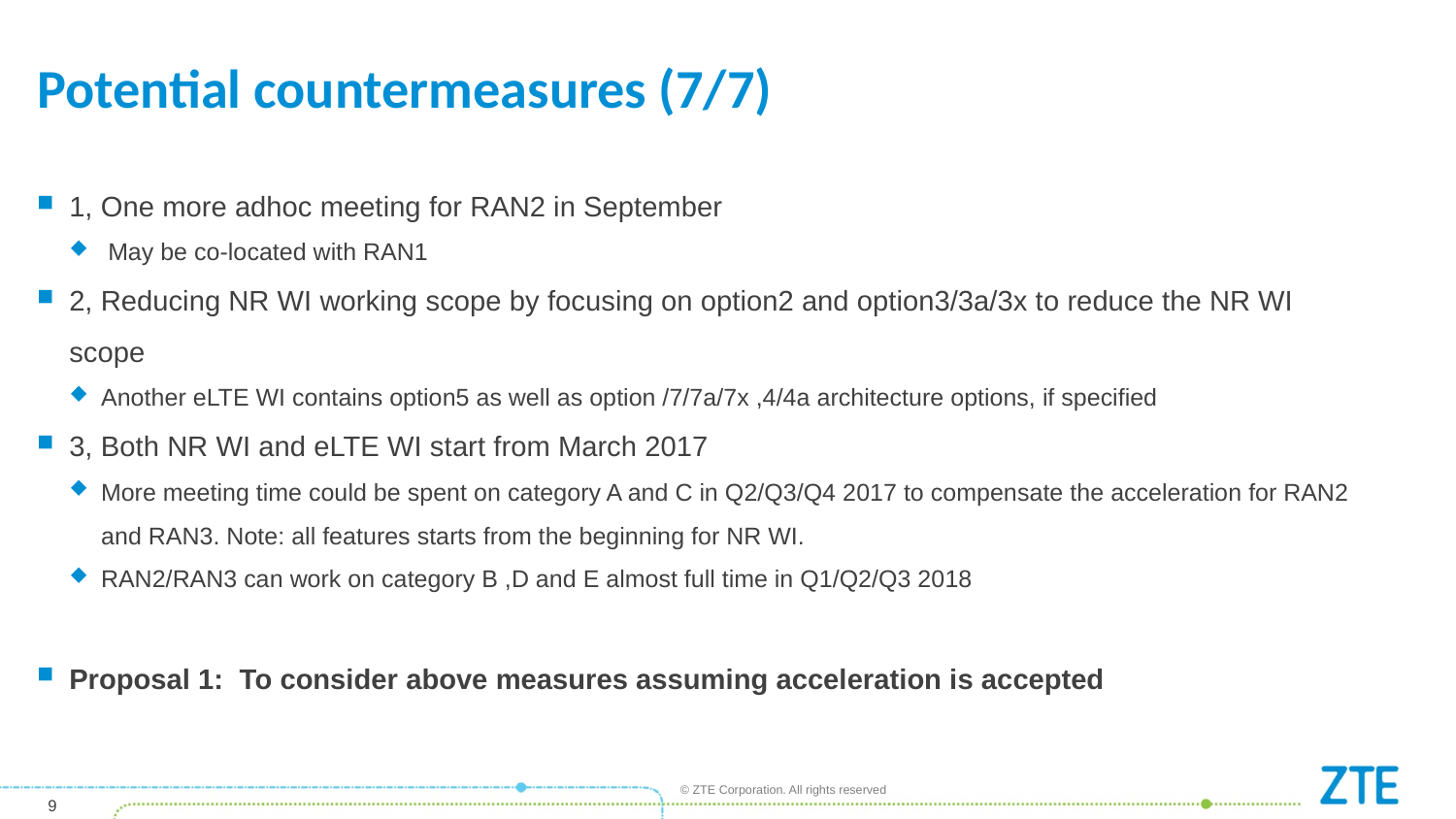

# Potential countermeasures (7/7)
1, One more adhoc meeting for RAN2 in September
 May be co-located with RAN1
2, Reducing NR WI working scope by focusing on option2 and option3/3a/3x to reduce the NR WI scope
Another eLTE WI contains option5 as well as option /7/7a/7x ,4/4a architecture options, if specified
3, Both NR WI and eLTE WI start from March 2017
More meeting time could be spent on category A and C in Q2/Q3/Q4 2017 to compensate the acceleration for RAN2 and RAN3. Note: all features starts from the beginning for NR WI.
RAN2/RAN3 can work on category B ,D and E almost full time in Q1/Q2/Q3 2018

Proposal 1:  To consider above measures assuming acceleration is accepted